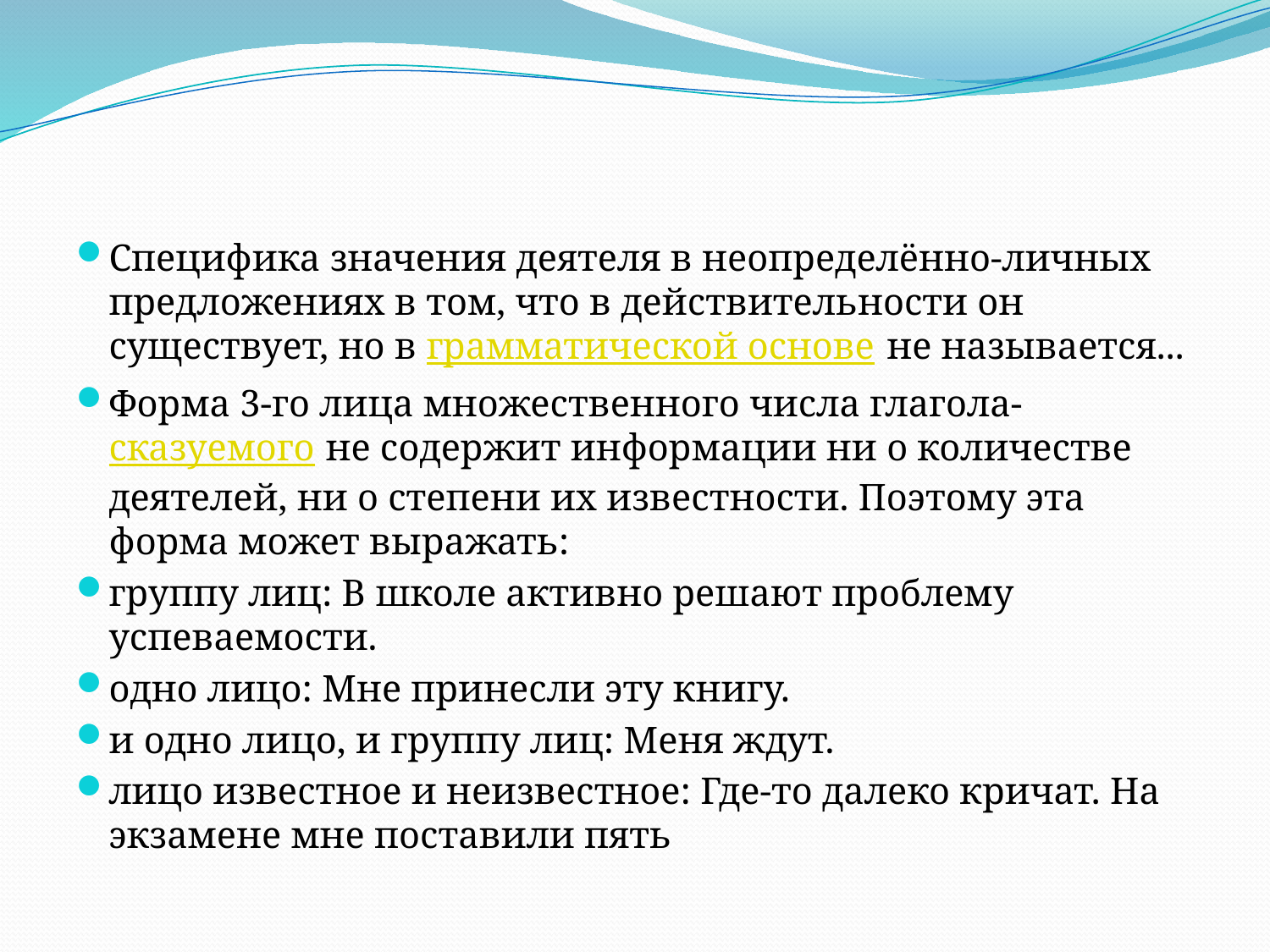

#
Специфика значения деятеля в неопределённо-личных предложениях в том, что в действительности он существует, но в грамматической основе не называется...
Форма 3-го лица множественного числа глагола-сказуемого не содержит информации ни о количестве деятелей, ни о степени их известности. Поэтому эта форма может выражать:
группу лиц: В школе активно решают проблему успеваемости.
одно лицо: Мне принесли эту книгу.
и одно лицо, и группу лиц: Меня ждут.
лицо известное и неизвестное: Где-то далеко кричат. На экзамене мне поставили пять